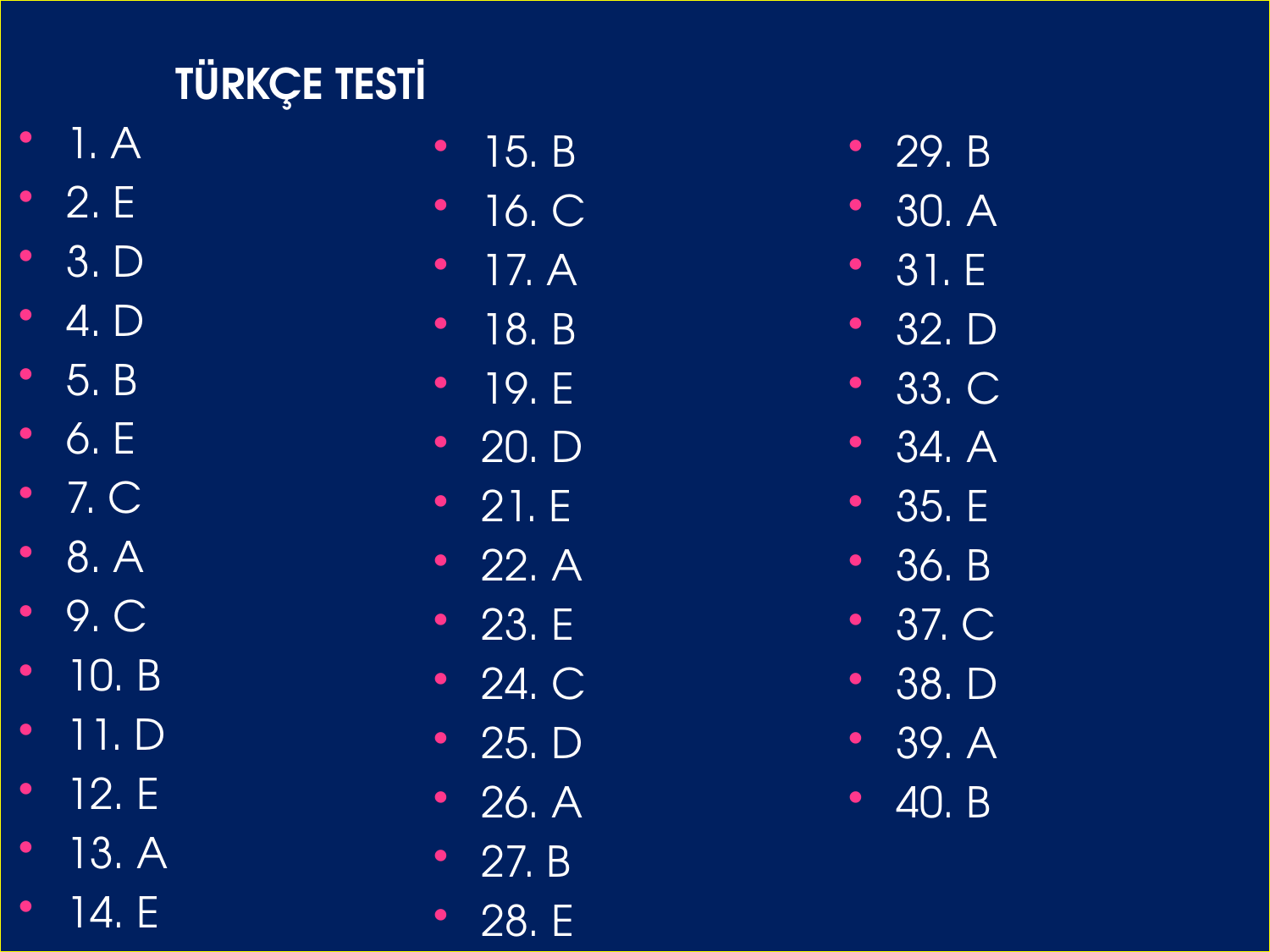

TÜRKÇE TESTİ
1. A
2. E
3. D
4. D
5. B
6. E
7. C
8. A
9. C
10. B
11. D
12. E
13. A
14. E

15. B
16. C
17. A
18. B
19. E
20. D
21. E
22. A
23. E
24. C
25. D
26. A
27. B
28. E

29. B
30. A
31. E
32. D
33. C
34. A
35. E
36. B
37. C
38. D
39. A
40. B